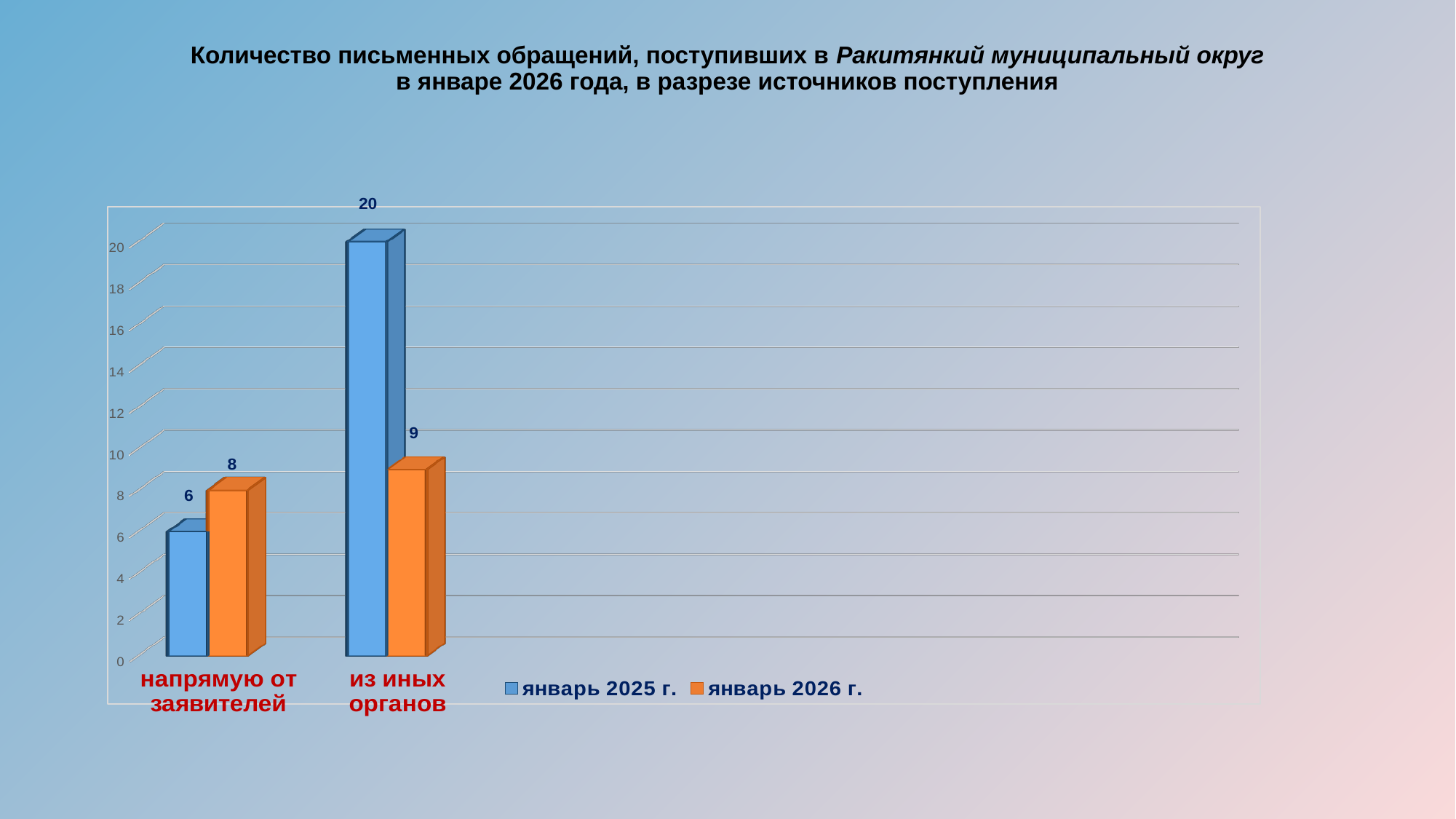

# Количество письменных обращений, поступивших в Ракитянкий муниципальный округ
в январе 2026 года, в разрезе источников поступления

[unsupported chart]